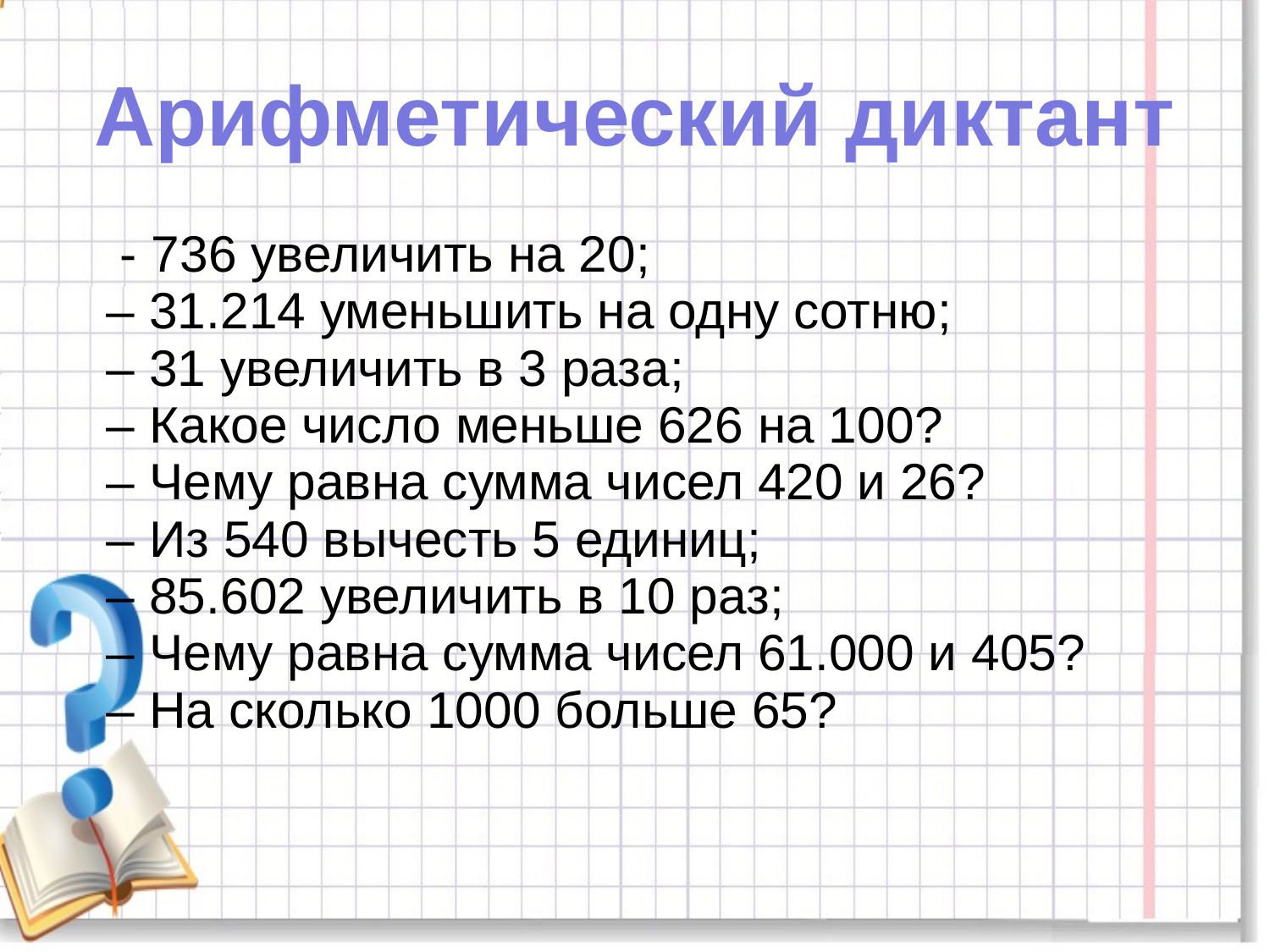

# Арифметический диктант
    - 736 увеличить на 20;
– 31.214 уменьшить на одну сотню;
– 31 увеличить в 3 раза;
– Какое число меньше 626 на 100?
– Чему равна сумма чисел 420 и 26?
– Из 540 вычесть 5 единиц;
– 85.602 увеличить в 10 раз;
– Чему равна сумма чисел 61.000 и 405?
– На сколько 1000 больше 65?